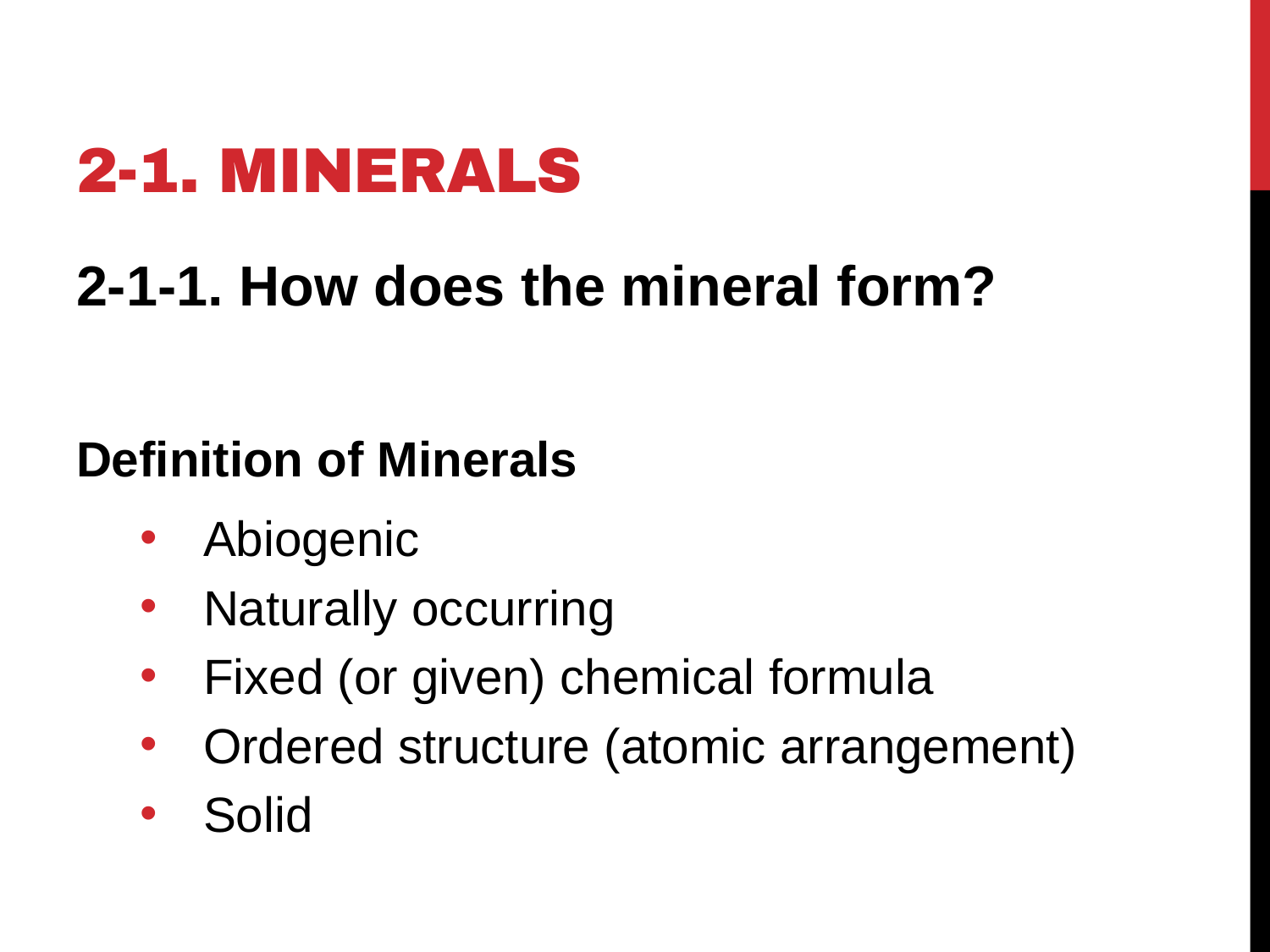

# 2-1. Minerals
2-1-1. How does the mineral form?

Definition of Minerals
Abiogenic
Naturally occurring
Fixed (or given) chemical formula
Ordered structure (atomic arrangement)
Solid